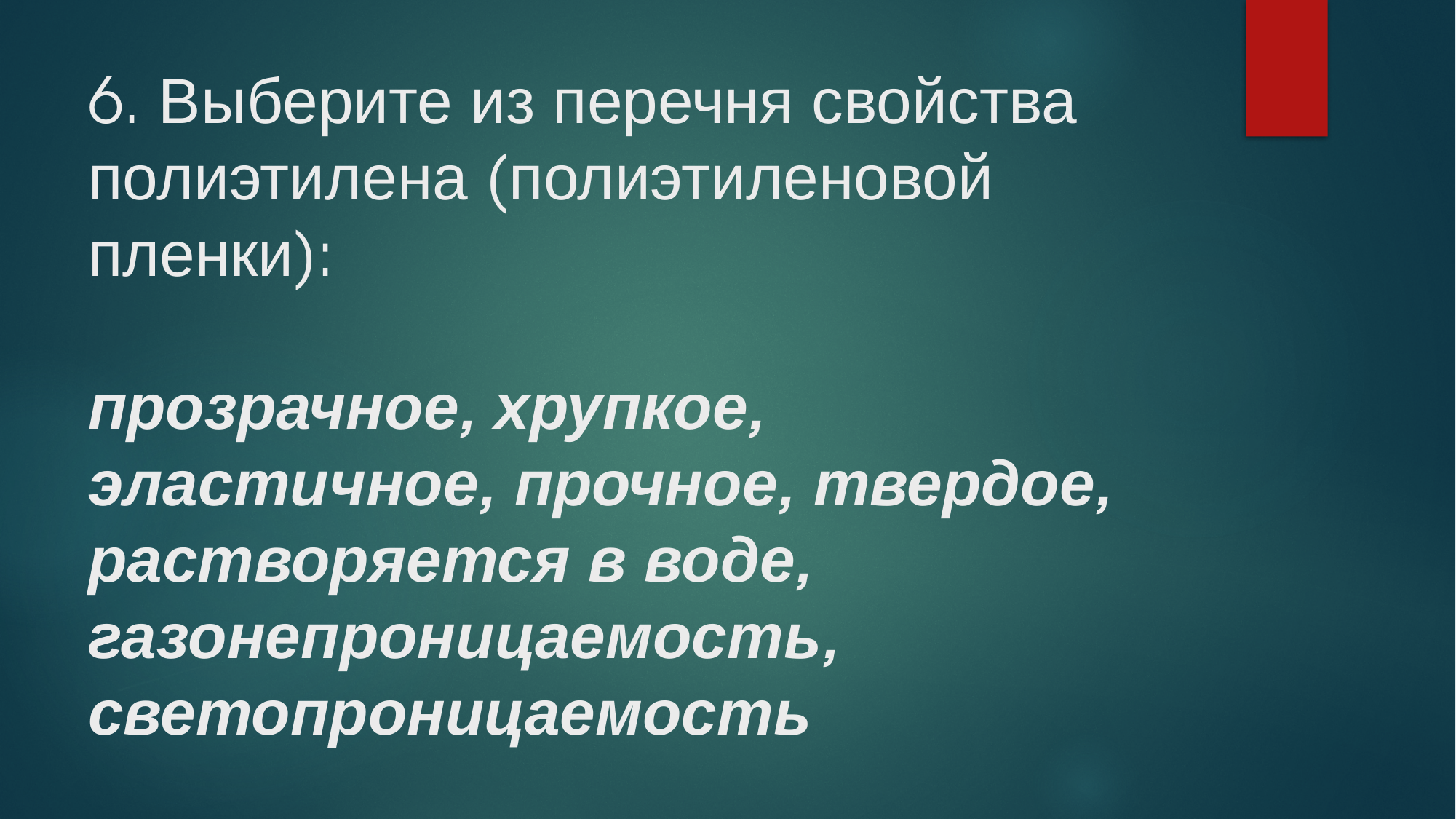

# 6. Выберите из перечня свойства полиэтилена (полиэтиленовой пленки): прозрачное, хрупкое, эластичное, прочное, твердое, растворяется в воде, газонепроницаемость, светопроницаемость